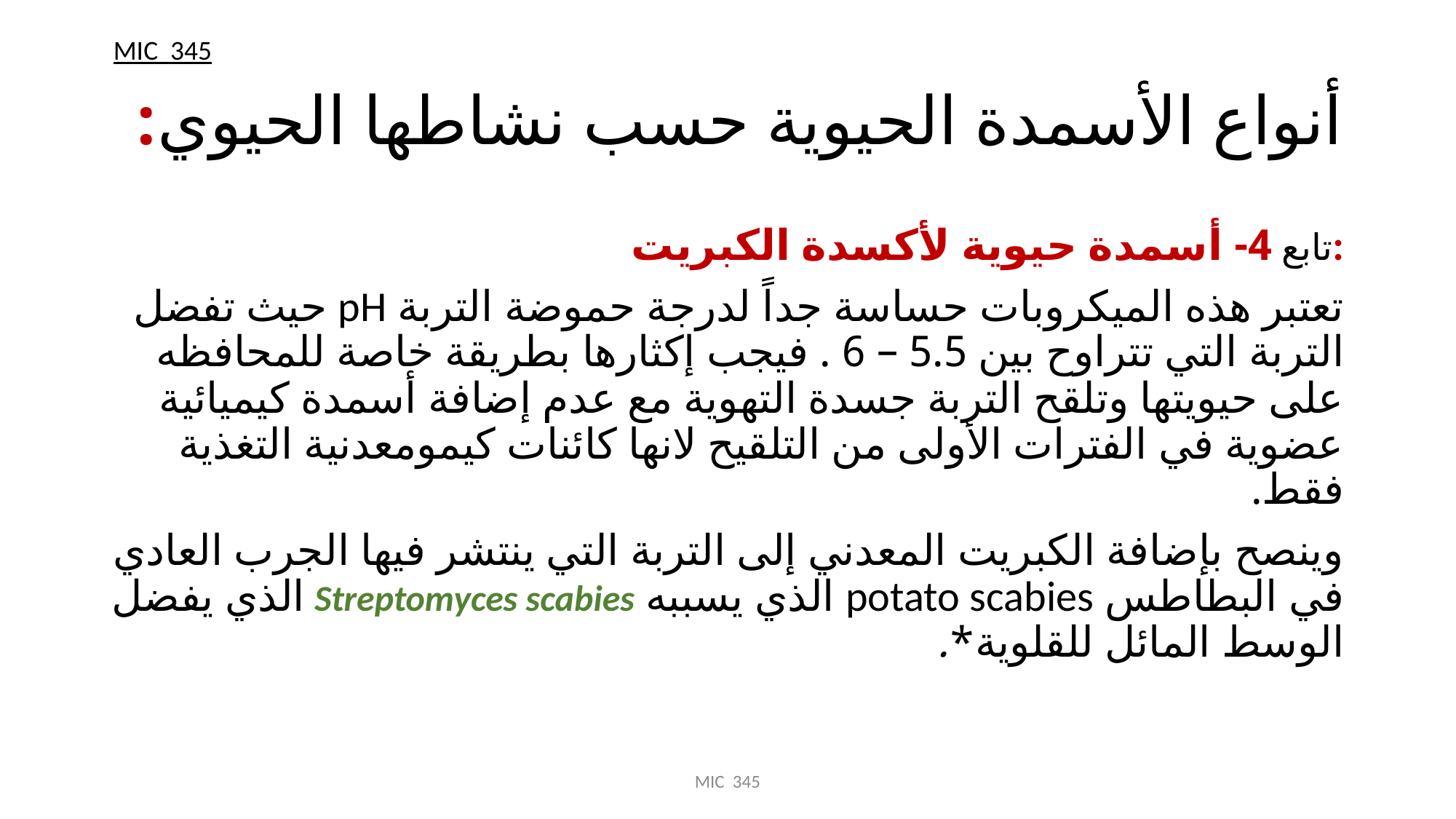

MIC  345
# أنواع الأسمدة الحيوية حسب نشاطها الحيوي:
تابع 4- أسمدة حيوية لأكسدة الكبريت:
تعتبر هذه الميكروبات حساسة جداً لدرجة حموضة التربة pH حيث تفضل التربة التي تتراوح بين 5.5 – 6 . فيجب إكثارها بطريقة خاصة للمحافظه على حيويتها وتلقح التربة جسدة التهوية مع عدم إضافة أسمدة كيميائية عضوية في الفترات الأولى من التلقيح لانها كائنات كيمومعدنية التغذية فقط.
وينصح بإضافة الكبريت المعدني إلى التربة التي ينتشر فيها الجرب العادي في البطاطس potato scabies الذي يسببه Streptomyces scabies الذي يفضل الوسط المائل للقلوية*.
MIC  345